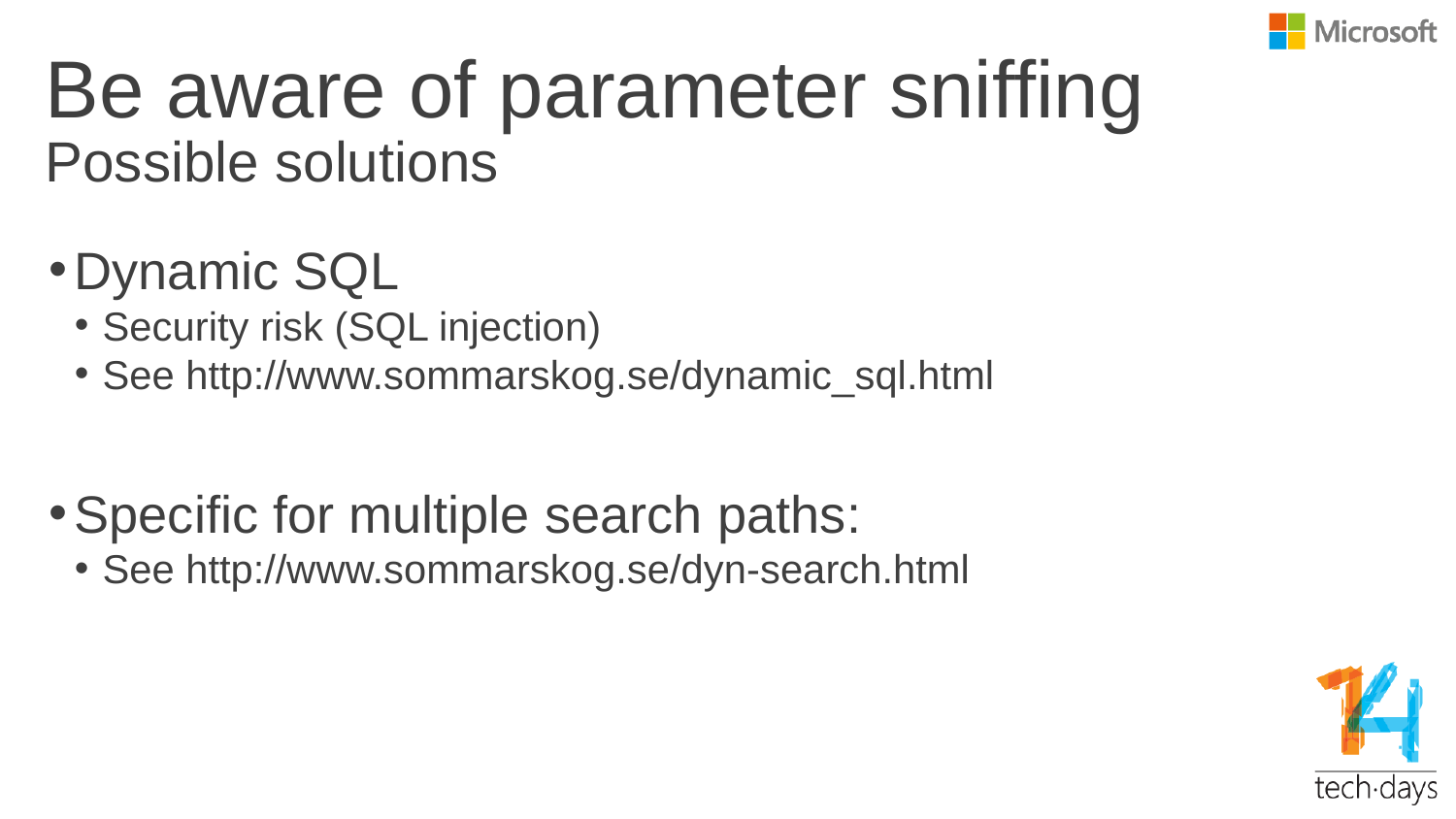

# Be aware of parameter sniffing
Possible solutions
Dynamic SQL
Security risk (SQL injection)
See http://www.sommarskog.se/dynamic_sql.html

Specific for multiple search paths:
See http://www.sommarskog.se/dyn-search.html